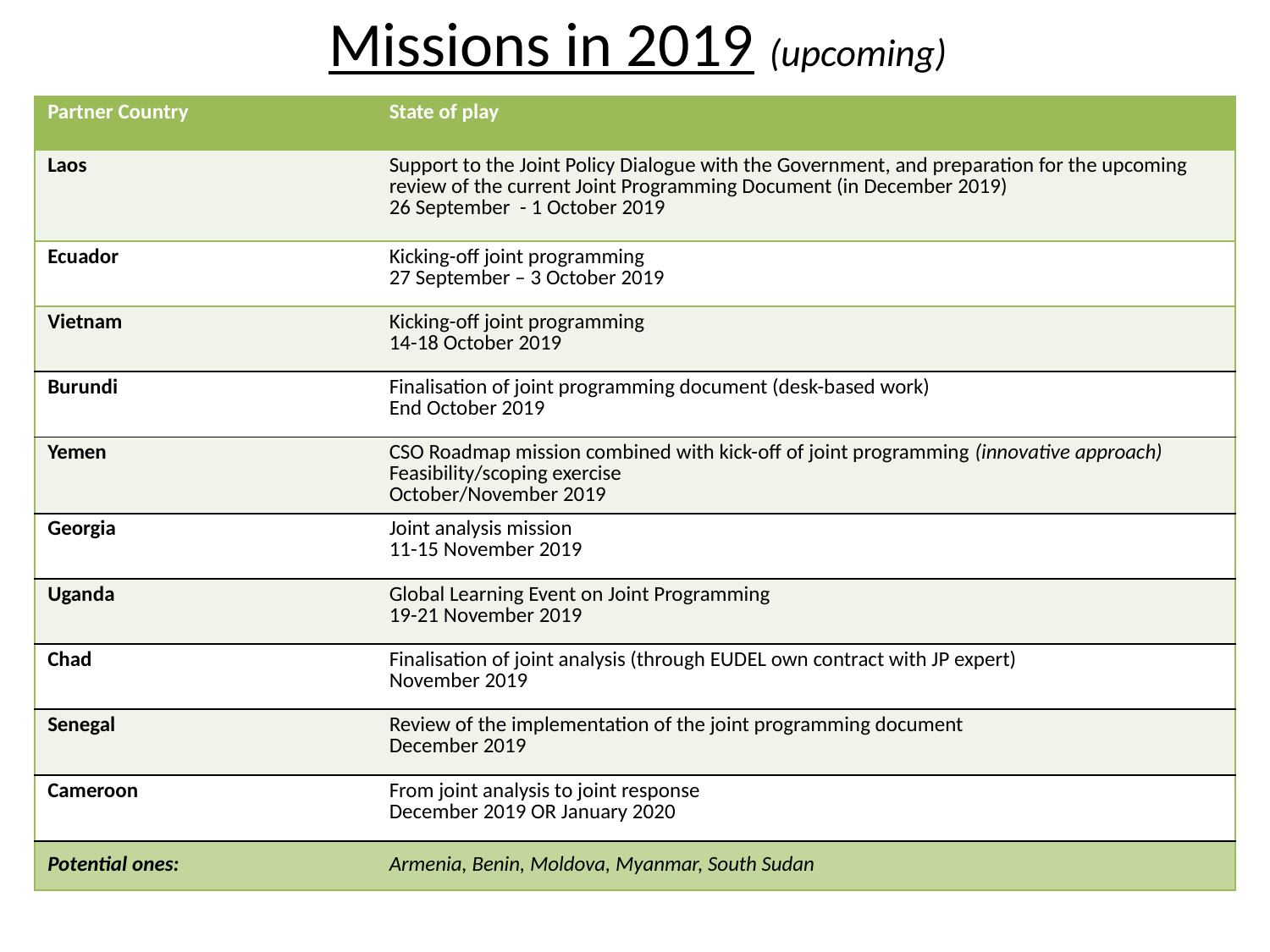

# Missions in 2019 (upcoming)
| Partner Country | State of play |
| --- | --- |
| Laos | Support to the Joint Policy Dialogue with the Government, and preparation for the upcoming review of the current Joint Programming Document (in December 2019) 26 September - 1 October 2019 |
| Ecuador | Kicking-off joint programming 27 September – 3 October 2019 |
| Vietnam | Kicking-off joint programming 14-18 October 2019 |
| Burundi | Finalisation of joint programming document (desk-based work) End October 2019 |
| Yemen | CSO Roadmap mission combined with kick-off of joint programming (innovative approach) Feasibility/scoping exercise October/November 2019 |
| Georgia | Joint analysis mission 11-15 November 2019 |
| Uganda | Global Learning Event on Joint Programming 19-21 November 2019 |
| Chad | Finalisation of joint analysis (through EUDEL own contract with JP expert) November 2019 |
| Senegal | Review of the implementation of the joint programming document December 2019 |
| Cameroon | From joint analysis to joint response December 2019 OR January 2020 |
| Potential ones: | Armenia, Benin, Moldova, Myanmar, South Sudan |